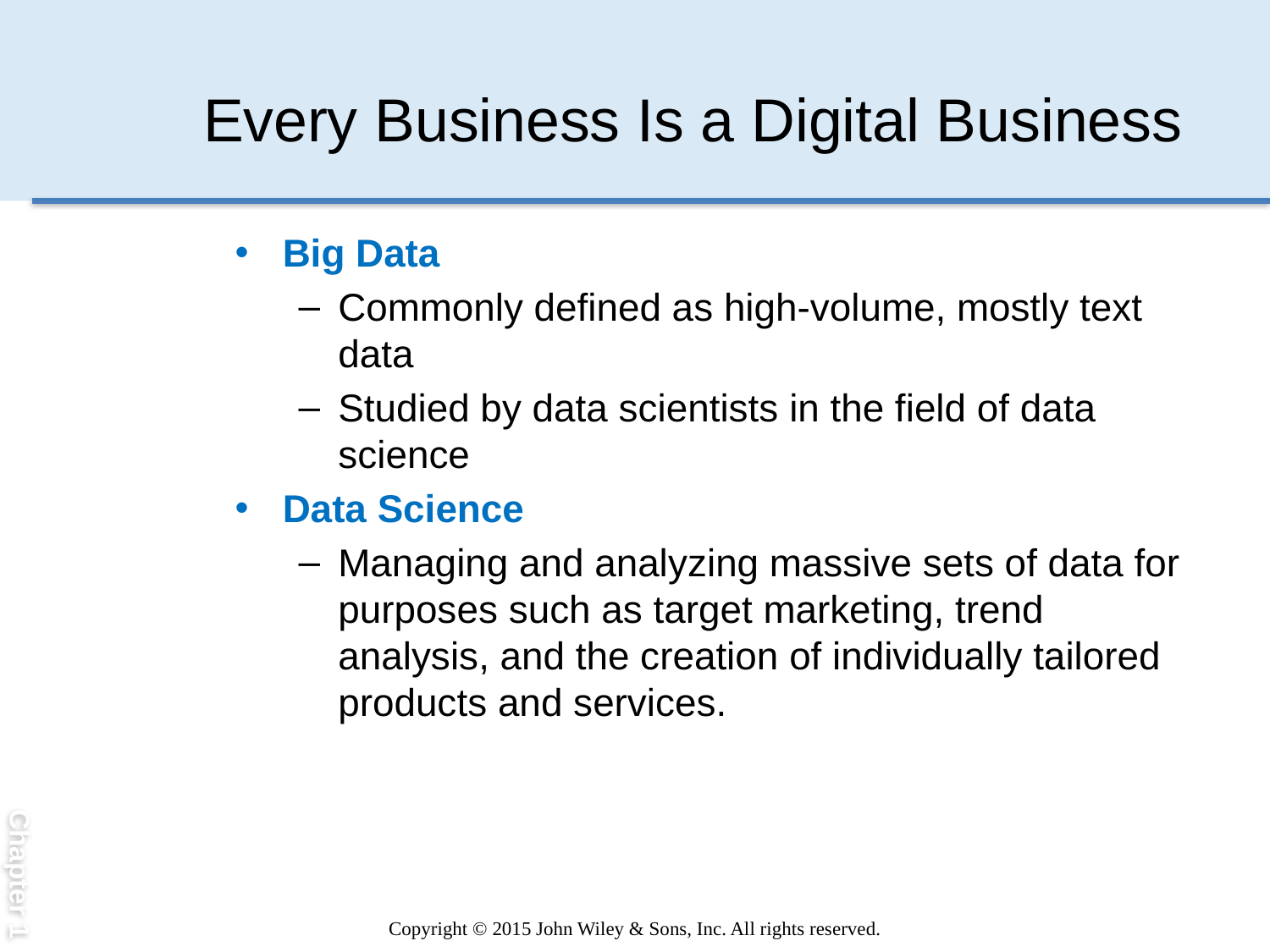

Chapter 1
# Every Business Is a Digital Business
Big Data
Commonly defined as high-volume, mostly text data
Studied by data scientists in the field of data science
Data Science
Managing and analyzing massive sets of data for purposes such as target marketing, trend analysis, and the creation of individually tailored products and services.